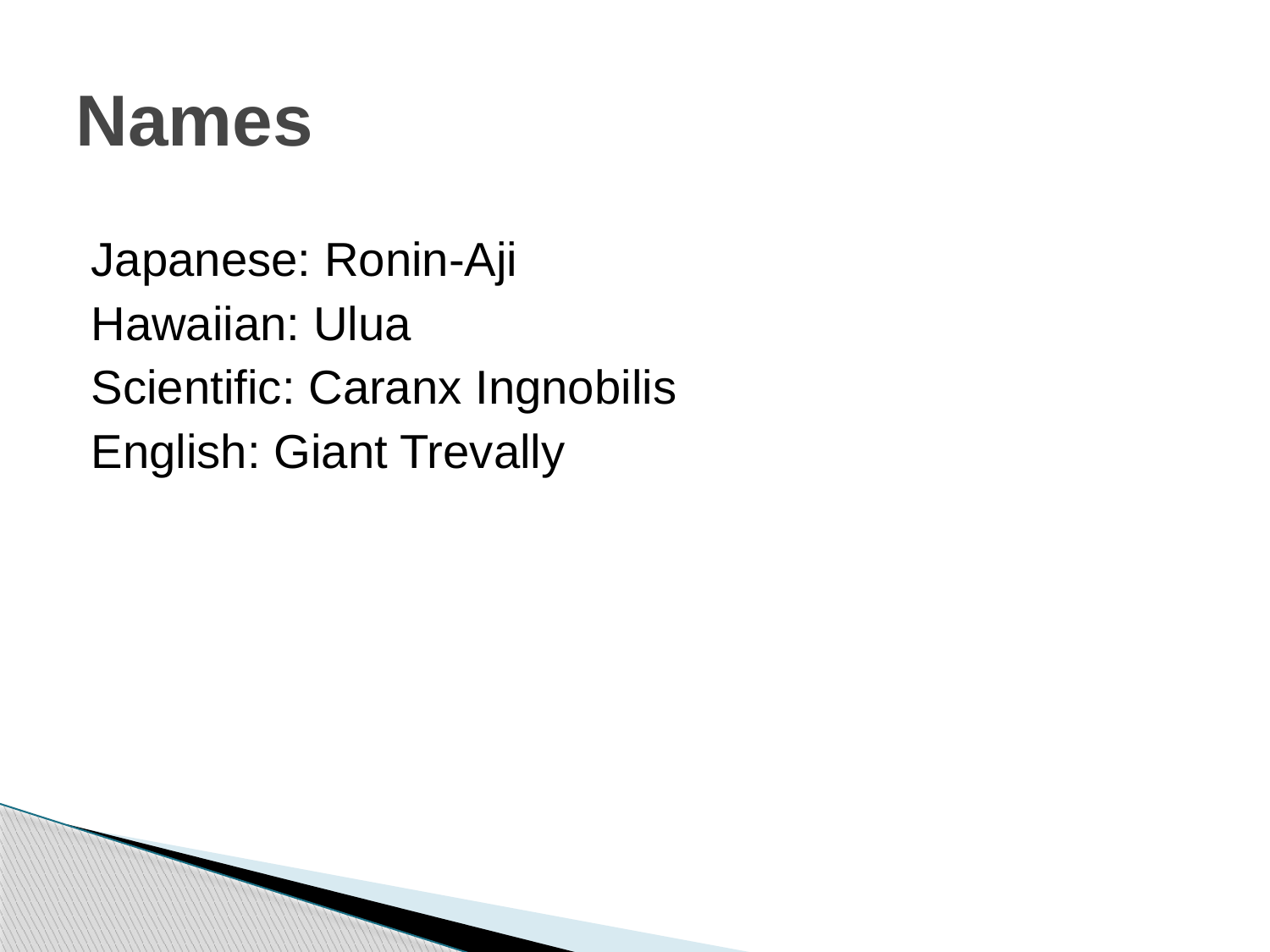

# Names
Japanese: Ronin-Aji
Hawaiian: Ulua
Scientific: Caranx Ingnobilis
English: Giant Trevally